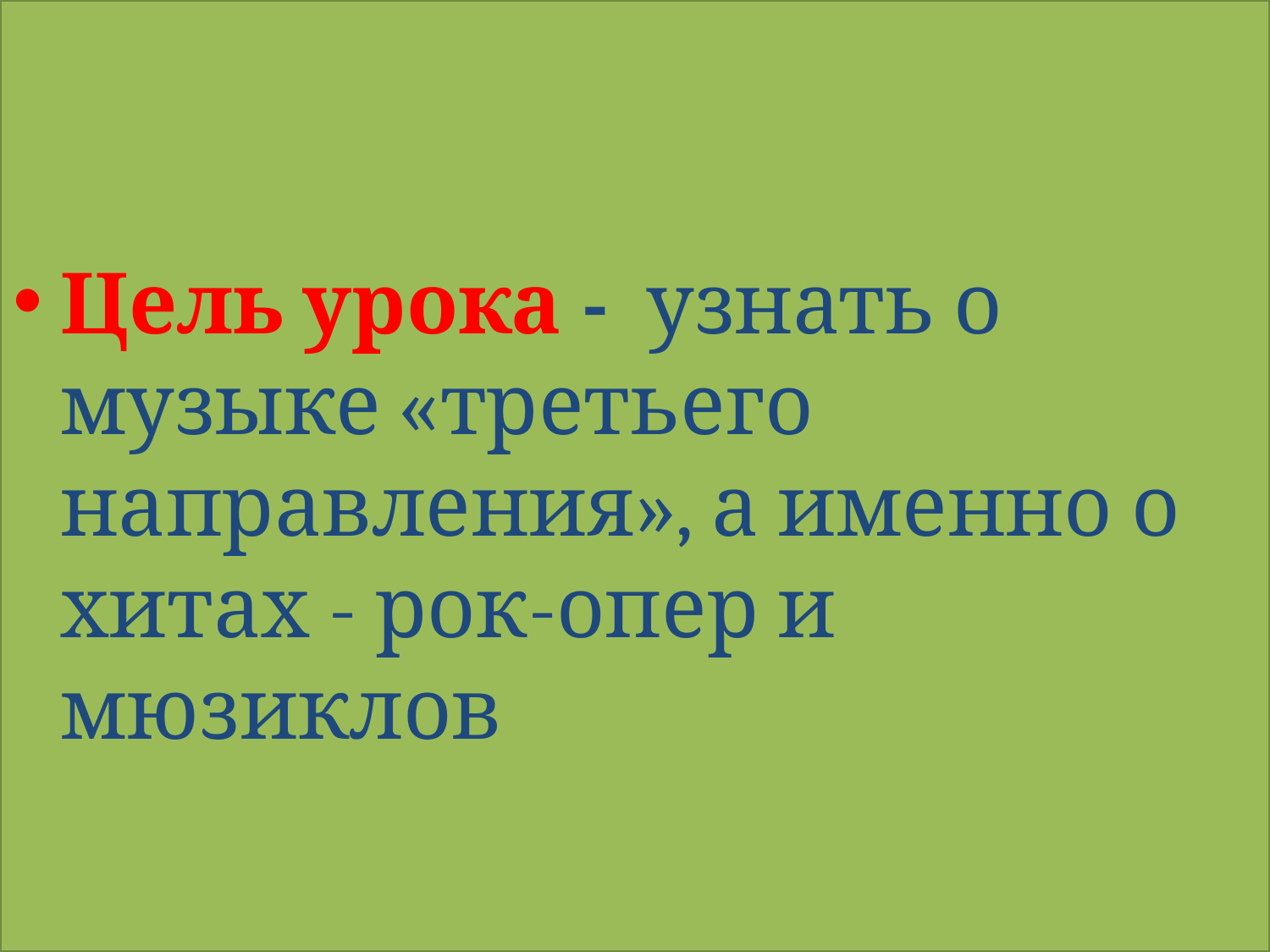

Цель урока -  узнать о музыке «третьего направления», а именно о хитах - рок-опер и мюзиклов